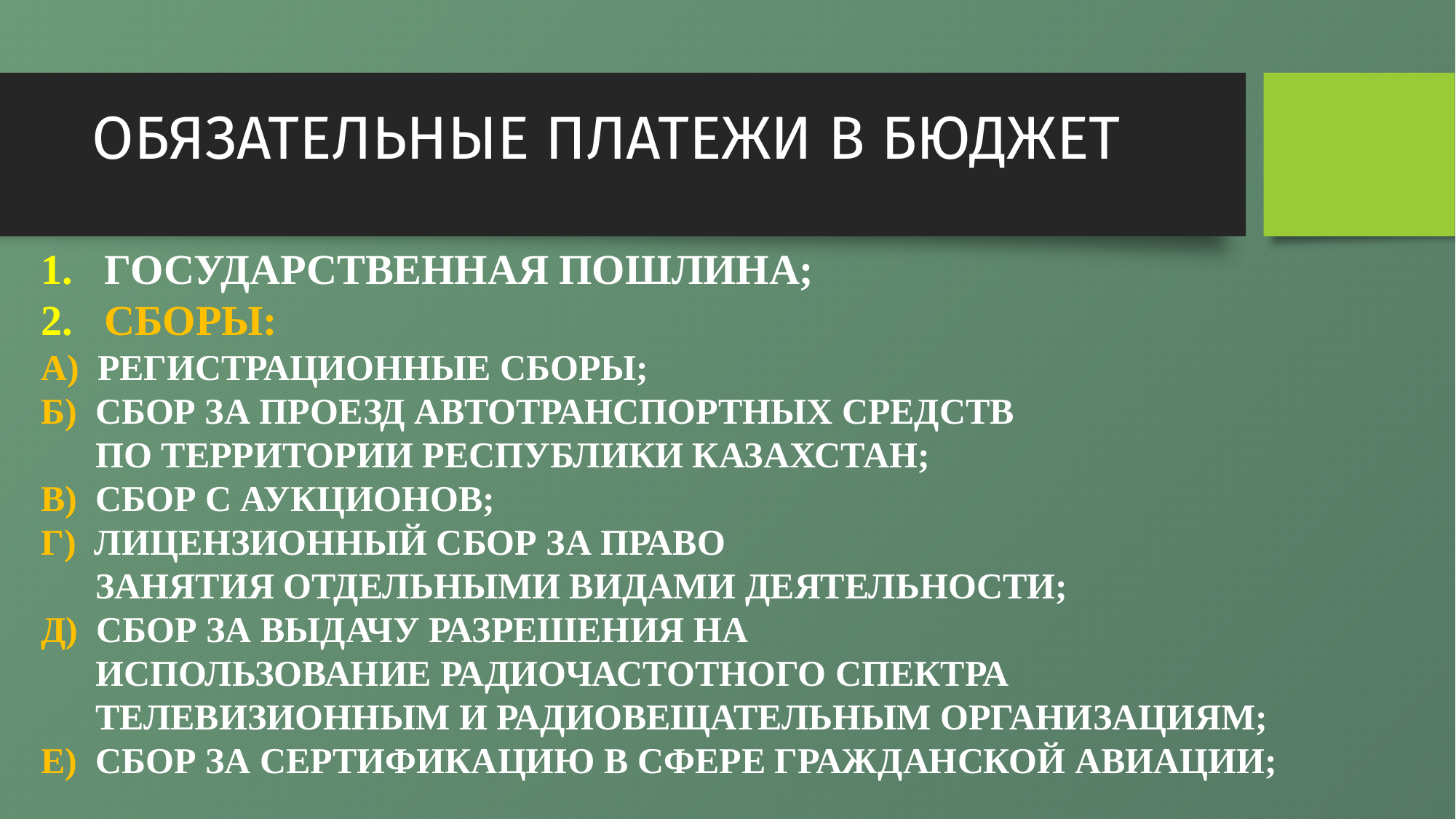

# ОБЯЗАТЕЛЬНЫЕ ПЛАТЕЖИ В БЮДЖЕТ
1.   ГОСУДАРСТВЕННАЯ ПОШЛИНА;
2.   СБОРЫ:
А)  РЕГИСТРАЦИОННЫЕ СБОРЫ;
Б)  СБОР ЗА ПРОЕЗД АВТОТРАНСПОРТНЫХ СРЕДСТВ
      ПО ТЕРРИТОРИИ РЕСПУБЛИКИ КАЗАХСТАН;
В)  СБОР С АУКЦИОНОВ;
Г)  ЛИЦЕНЗИОННЫЙ СБОР ЗА ПРАВО
      ЗАНЯТИЯ ОТДЕЛЬНЫМИ ВИДАМИ ДЕЯТЕЛЬНОСТИ;
Д)  СБОР ЗА ВЫДАЧУ РАЗРЕШЕНИЯ НА
      ИСПОЛЬЗОВАНИЕ РАДИОЧАСТОТНОГО СПЕКТРА
      ТЕЛЕВИЗИОННЫМ И РАДИОВЕЩАТЕЛЬНЫМ ОРГАНИЗАЦИЯМ;
Е)  СБОР ЗА СЕРТИФИКАЦИЮ В СФЕРЕ ГРАЖДАНСКОЙ АВИАЦИИ;